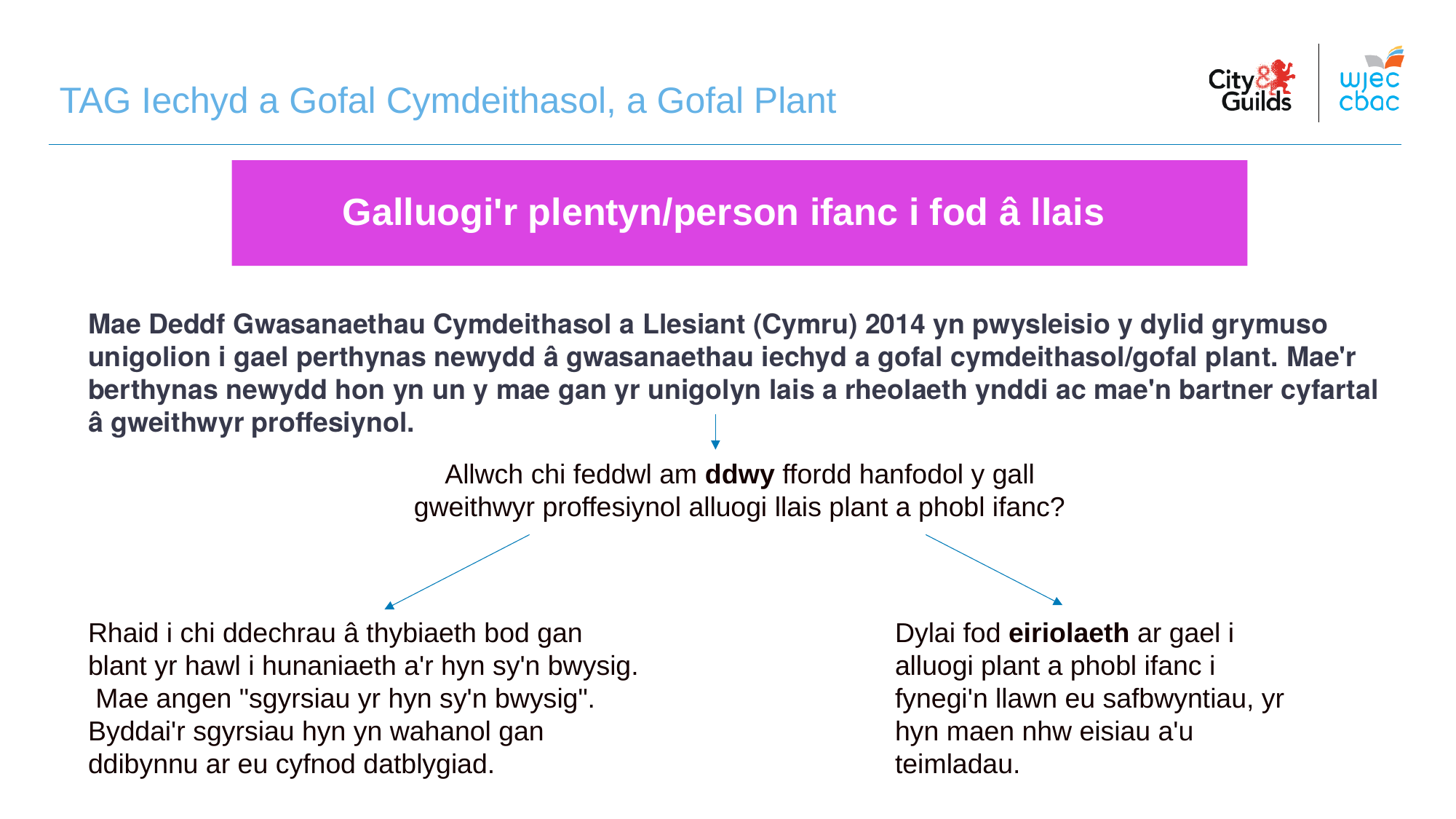

TAG Iechyd a Gofal Cymdeithasol, a Gofal Plant
# Galluogi'r plentyn/person ifanc i fod â llais
Mae Deddf Gwasanaethau Cymdeithasol a Llesiant (Cymru) 2014 yn pwysleisio y dylid grymuso unigolion i gael perthynas newydd â gwasanaethau iechyd a gofal cymdeithasol/gofal plant. Mae'r berthynas newydd hon yn un y mae gan yr unigolyn lais a rheolaeth ynddi ac mae'n bartner cyfartal â gweithwyr proffesiynol.
Allwch chi feddwl am ddwy ffordd hanfodol y gall gweithwyr proffesiynol alluogi llais plant a phobl ifanc?
Rhaid i chi ddechrau â thybiaeth bod gan blant yr hawl i hunaniaeth a'r hyn sy'n bwysig.  Mae angen "sgyrsiau yr hyn sy'n bwysig".  Byddai'r sgyrsiau hyn yn wahanol gan ddibynnu ar eu cyfnod datblygiad.
Dylai fod eiriolaeth ar gael i alluogi plant a phobl ifanc i fynegi'n llawn eu safbwyntiau, yr hyn maen nhw eisiau a'u teimladau.